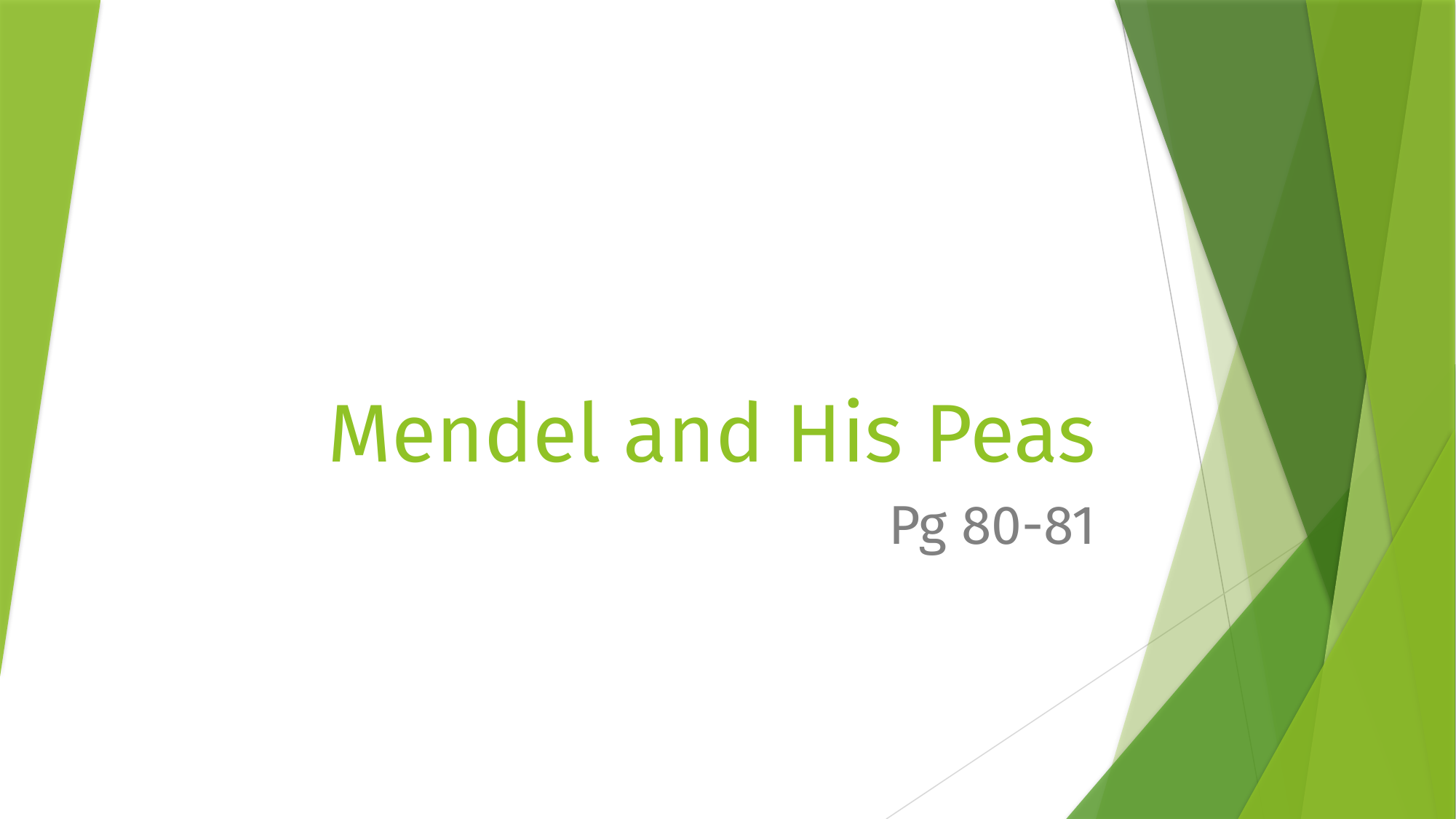

# Mendel and His Peas
Pg 80-81